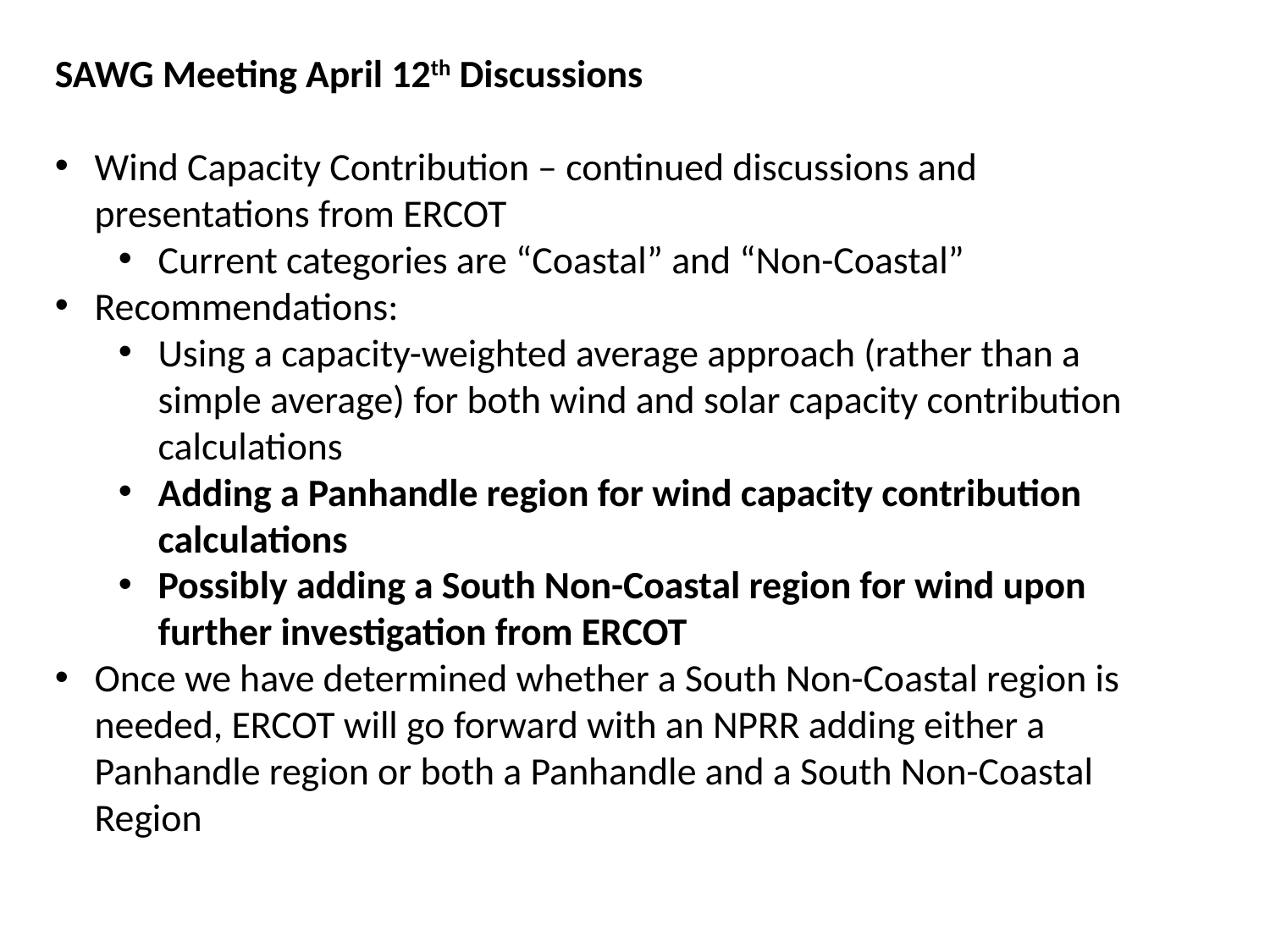

SAWG Meeting April 12th Discussions

Wind Capacity Contribution – continued discussions and presentations from ERCOT
Current categories are “Coastal” and “Non-Coastal”
Recommendations:
Using a capacity-weighted average approach (rather than a simple average) for both wind and solar capacity contribution calculations
Adding a Panhandle region for wind capacity contribution calculations
Possibly adding a South Non-Coastal region for wind upon further investigation from ERCOT
Once we have determined whether a South Non-Coastal region is needed, ERCOT will go forward with an NPRR adding either a Panhandle region or both a Panhandle and a South Non-Coastal Region